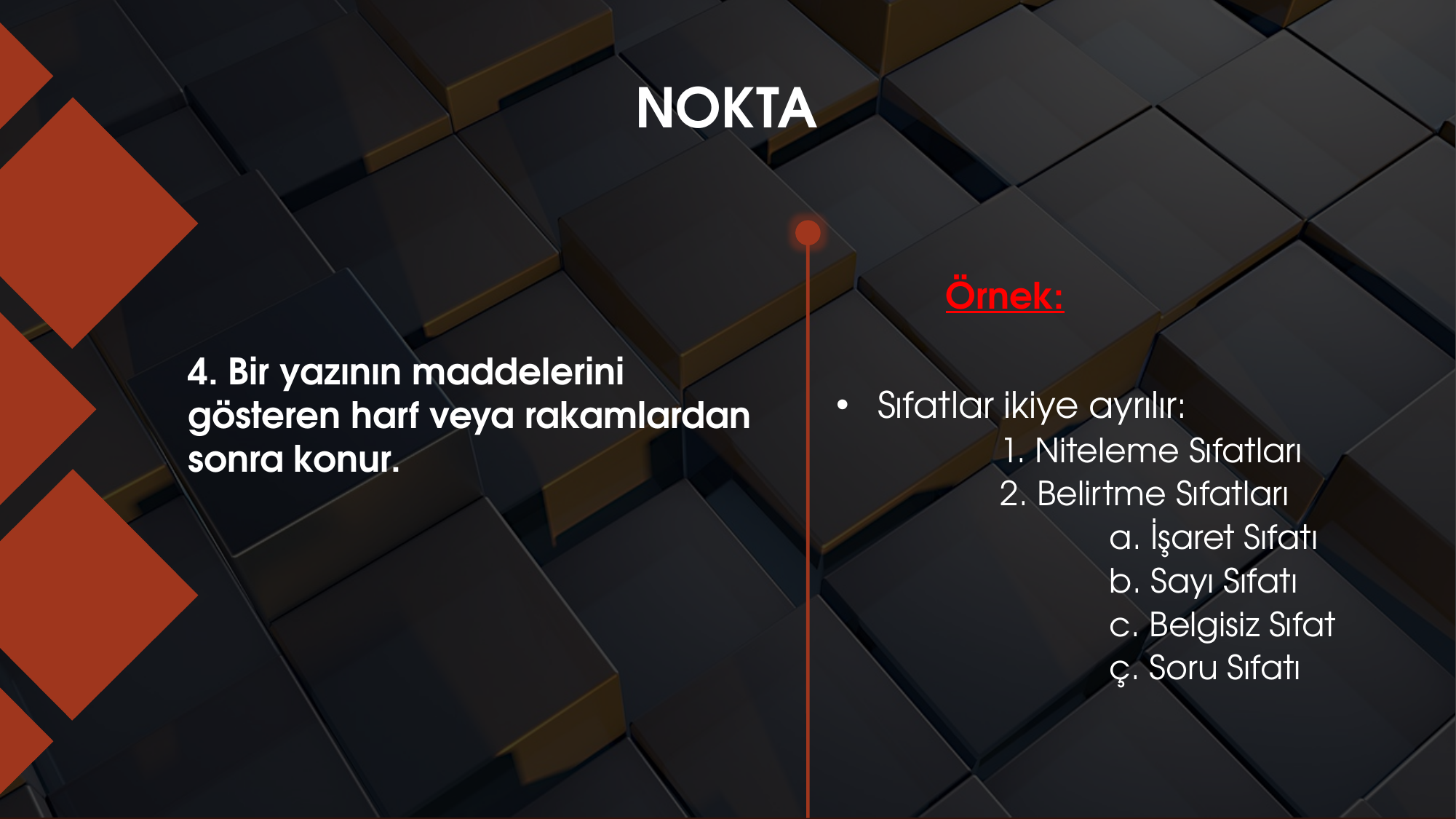

# NOKTA

	Örnek:

Sıfatlar ikiye ayrılır:
	1. Niteleme Sıfatları
	2. Belirtme Sıfatları
		a. İşaret Sıfatı
		b. Sayı Sıfatı
		c. Belgisiz Sıfat
		ç. Soru Sıfatı

4. Bir yazının maddelerini gösteren harf veya rakamlardan sonra konur.